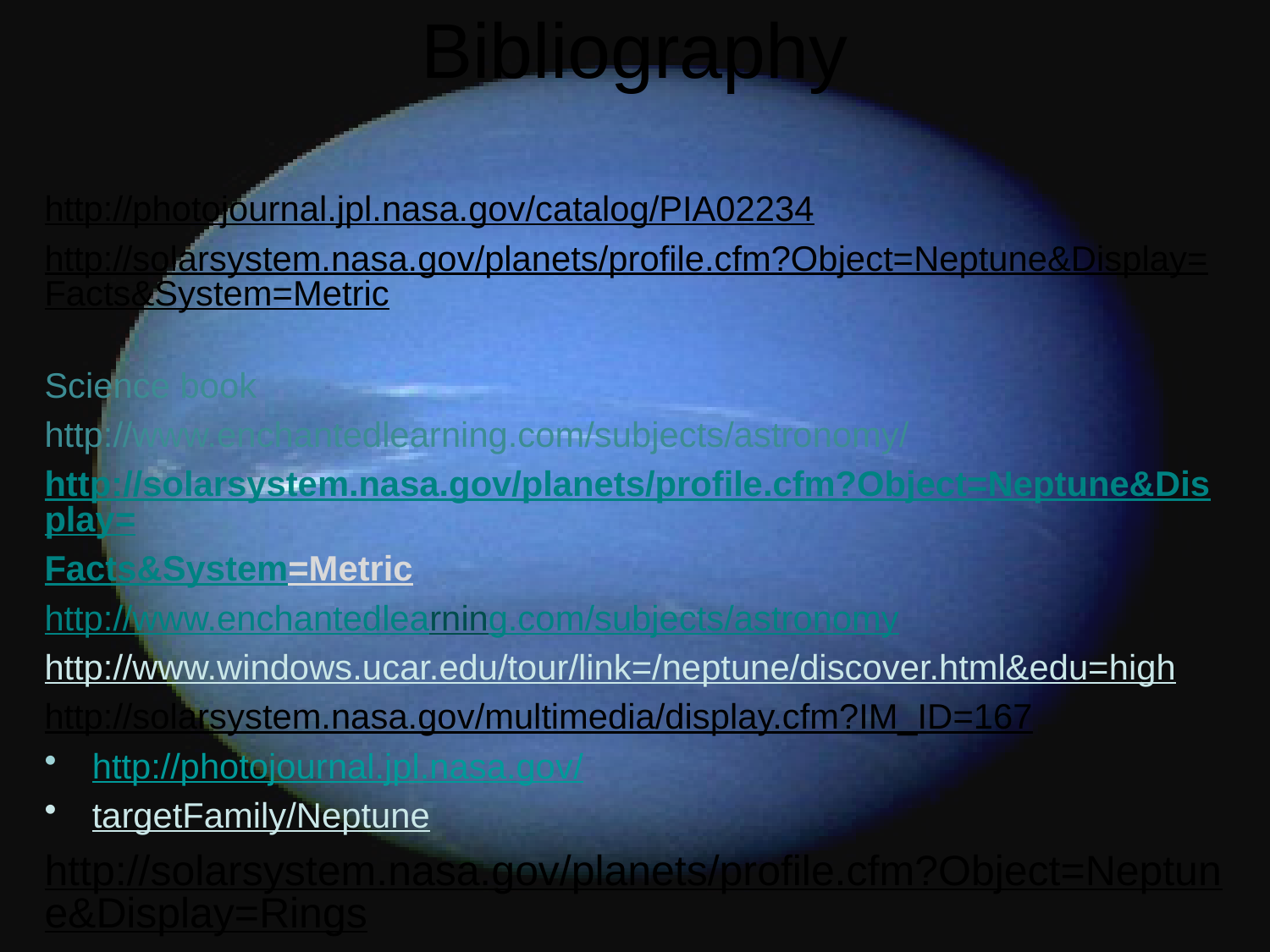

# Bibliography
http://photojournal.jpl.nasa.gov/catalog/PIA02234
http://solarsystem.nasa.gov/planets/profile.cfm?Object=Neptune&Display=Facts&System=Metric
Science book
http://www.enchantedlearning.com/subjects/astronomy/
http://solarsystem.nasa.gov/planets/profile.cfm?Object=Neptune&Display=
Facts&System=Metric
http://www.enchantedlearning.com/subjects/astronomy
http://www.windows.ucar.edu/tour/link=/neptune/discover.html&edu=high
http://solarsystem.nasa.gov/multimedia/display.cfm?IM_ID=167
http://photojournal.jpl.nasa.gov/
targetFamily/Neptune
http://solarsystem.nasa.gov/planets/profile.cfm?Object=Neptune&Display=Rings